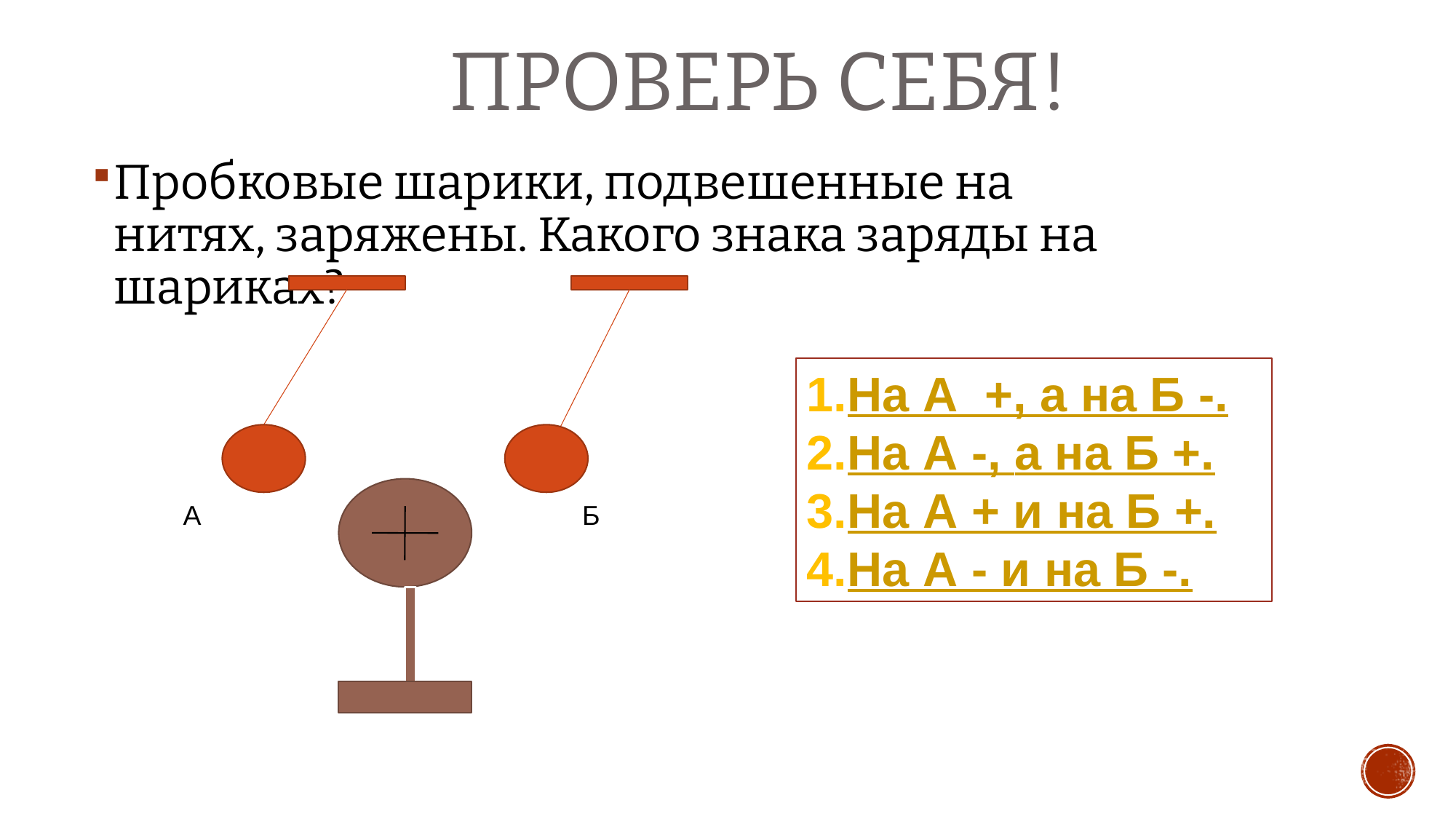

# Проверь себя!
Пробковые шарики, подвешенные на нитях, заряжены. Какого знака заряды на шариках?

А
Б

На А  +, а на Б -.
На А -, а на Б +.
На А + и на Б +.
На А - и на Б -.